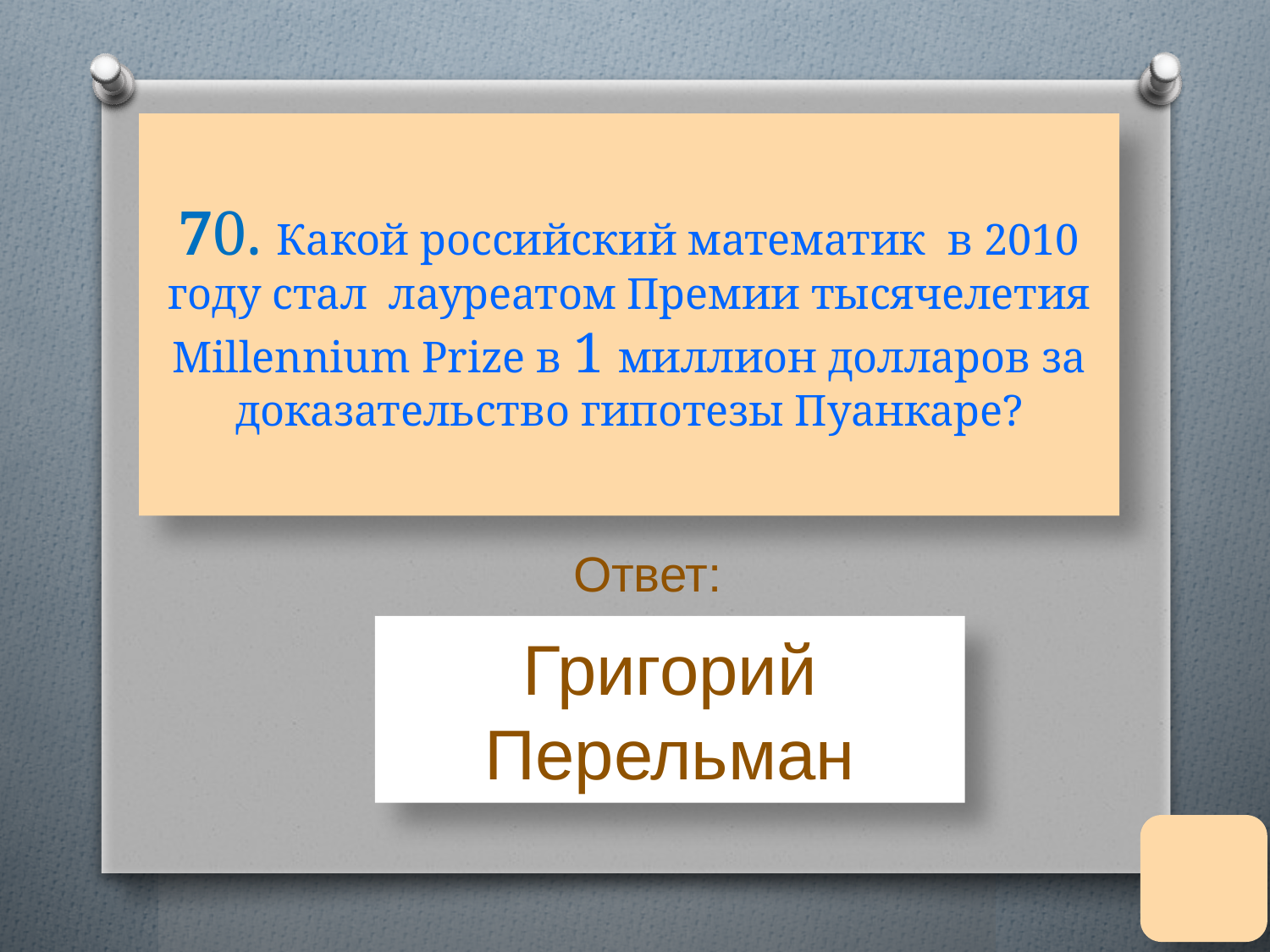

# 70. Какой российский математик  в 2010 году стал  лауреатом Премии тысячелетия Millennium Prize в 1 миллион долларов за доказательство гипотезы Пуанкаре?
Ответ:
Григорий Перельман